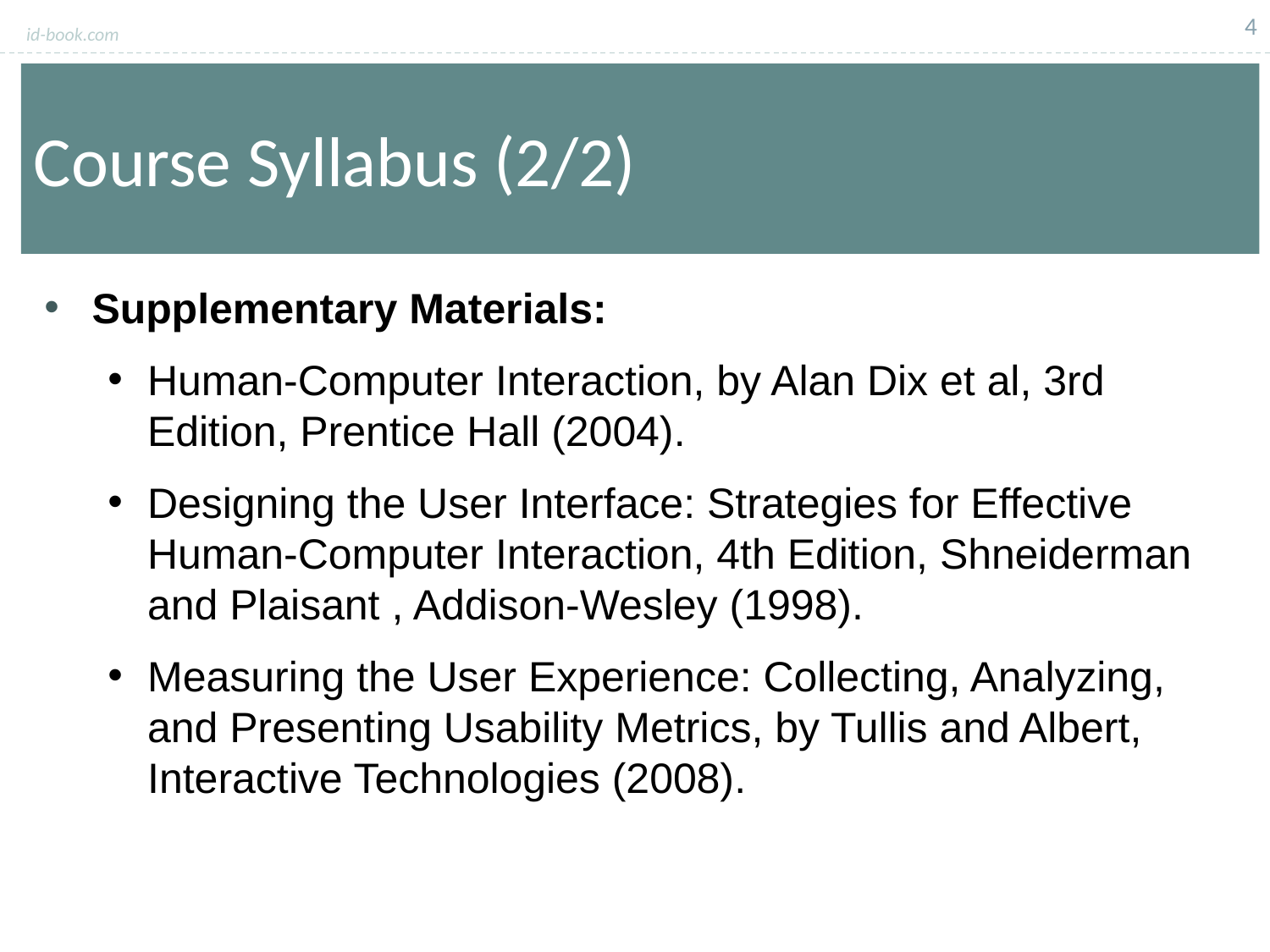

4
Course Syllabus (2/2)
Supplementary Materials:
Human-Computer Interaction, by Alan Dix et al, 3rd Edition, Prentice Hall (2004).
Designing the User Interface: Strategies for Effective Human-Computer Interaction, 4th Edition, Shneiderman and Plaisant , Addison-Wesley (1998).
Measuring the User Experience: Collecting, Analyzing, and Presenting Usability Metrics, by Tullis and Albert, Interactive Technologies (2008).